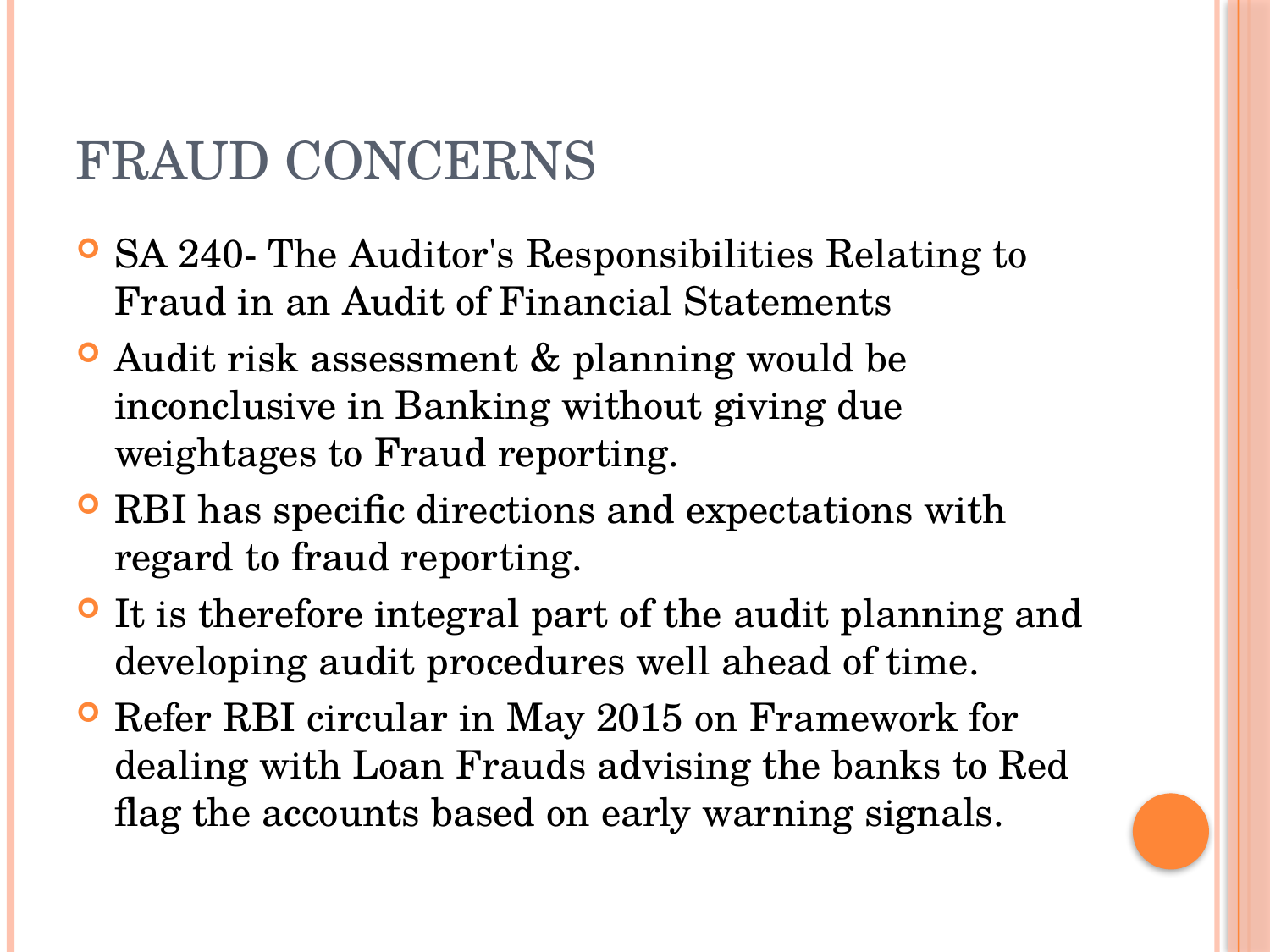

# Fraud Concerns
SA 240- The Auditor's Responsibilities Relating to Fraud in an Audit of Financial Statements
Audit risk assessment & planning would be inconclusive in Banking without giving due weightages to Fraud reporting.
RBI has specific directions and expectations with regard to fraud reporting.
It is therefore integral part of the audit planning and developing audit procedures well ahead of time.
Refer RBI circular in May 2015 on Framework for dealing with Loan Frauds advising the banks to Red flag the accounts based on early warning signals.